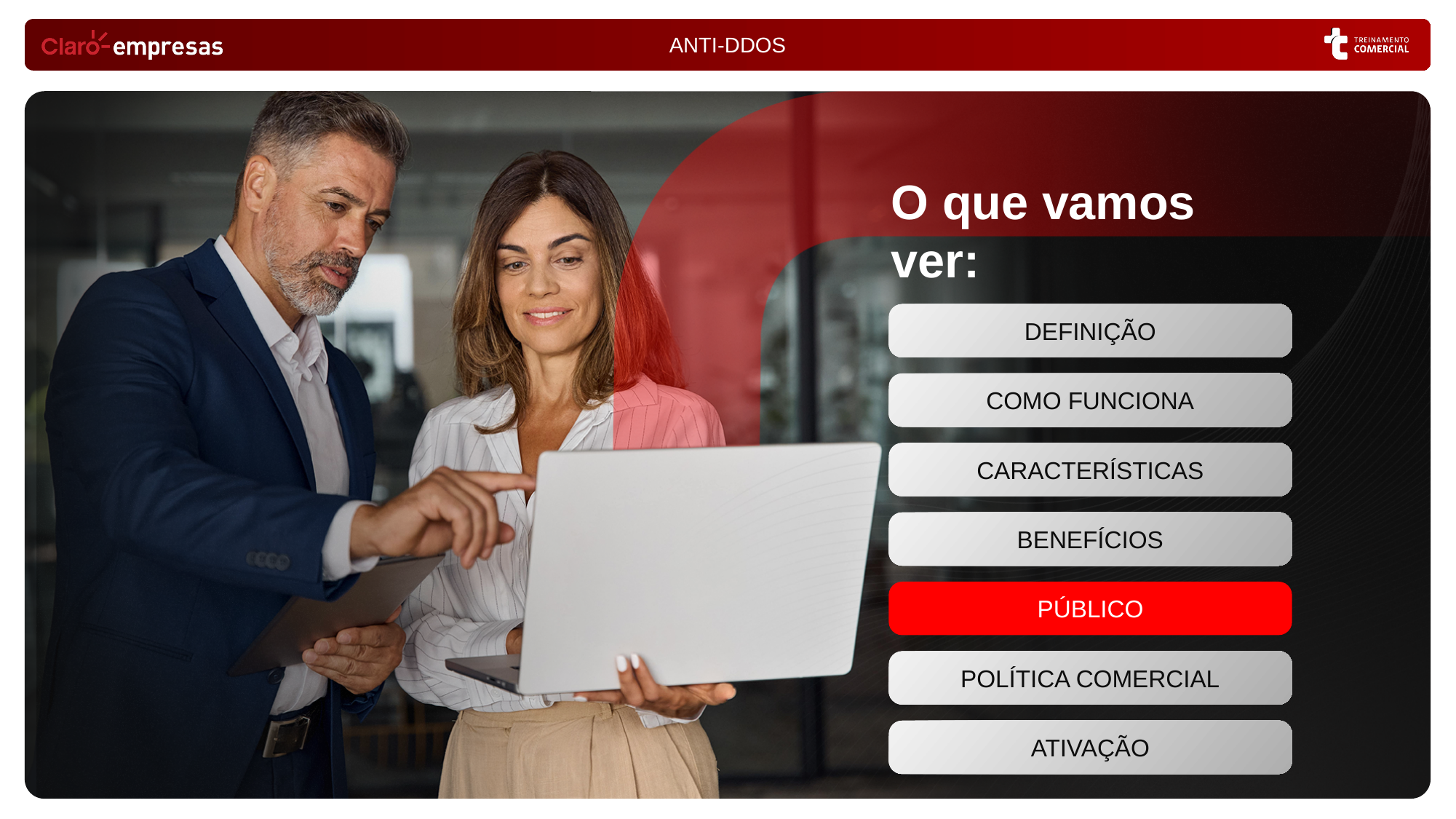

DEFINIÇÃO
COMO FUNCIONA
CARACTERÍSTICAS
BENEFÍCIOS
PÚBLICO
POLÍTICA COMERCIAL
ATIVAÇÃO